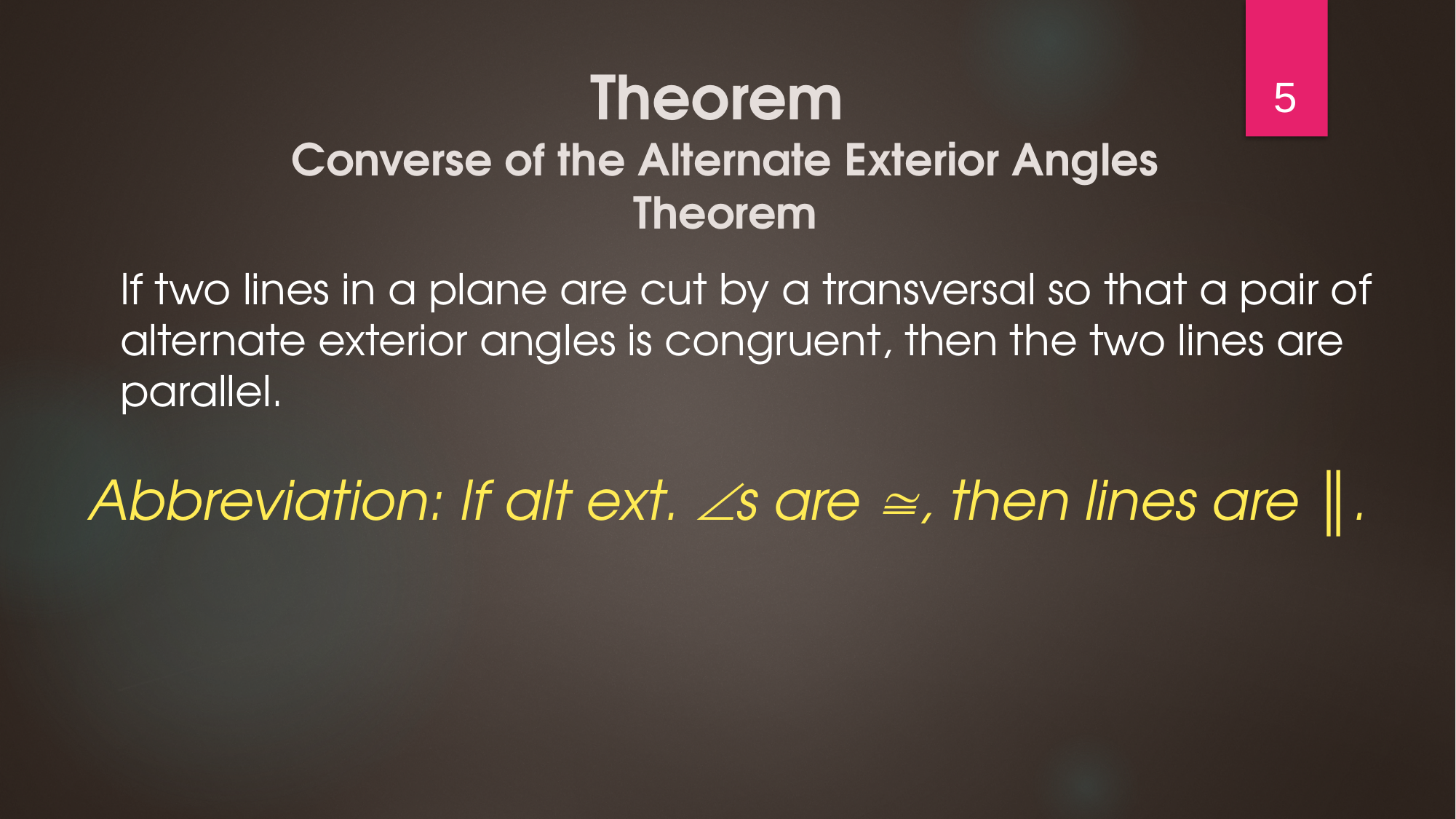

5
# Theorem Converse of the Alternate Exterior Angles Theorem

	If two lines in a plane are cut by a transversal so that a pair of alternate exterior angles is congruent, then the two lines are parallel.

Abbreviation: If alt ext. ∠s are ≅, then lines are ║.